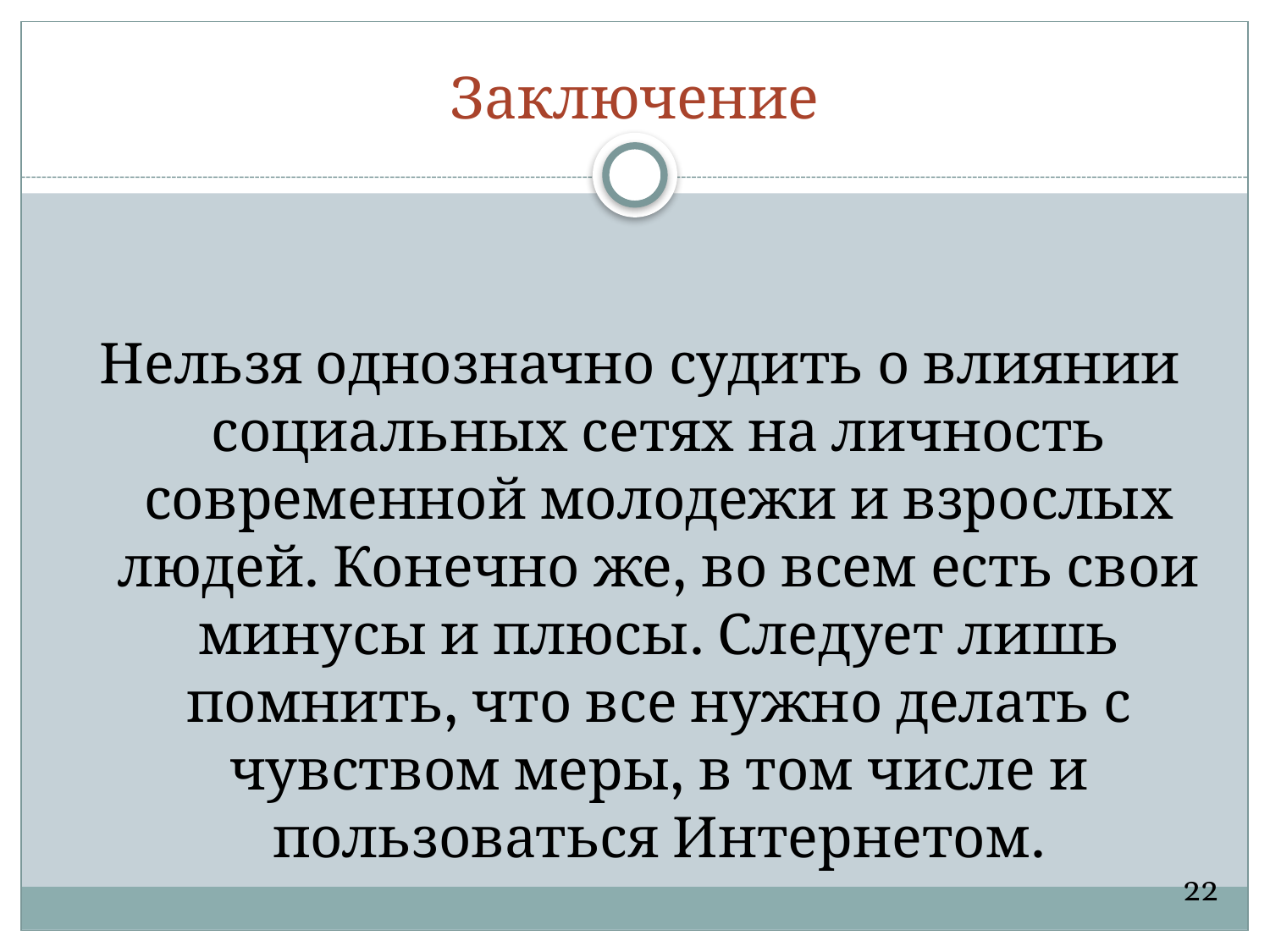

# Заключение

Нельзя однозначно судить о влиянии социальных сетях на личность современной молодежи и взрослых людей. Конечно же, во всем есть свои минусы и плюсы. Следует лишь помнить, что все нужно делать с чувством меры, в том числе и пользоваться Интернетом.

22